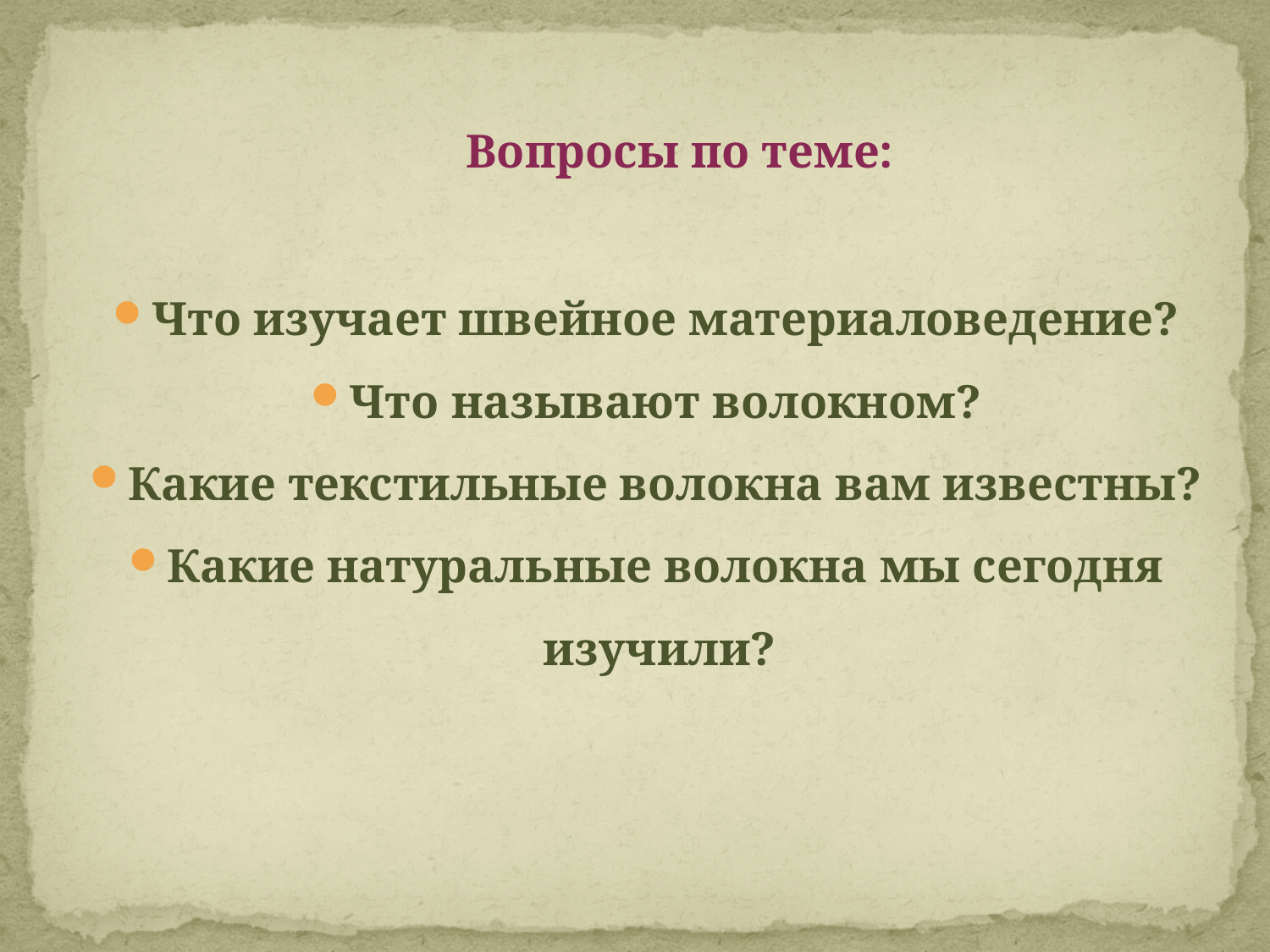

Вопросы по теме:
Что изучает швейное материаловедение?
Что называют волокном?
Какие текстильные волокна вам известны?
Какие натуральные волокна мы сегодня изучили?